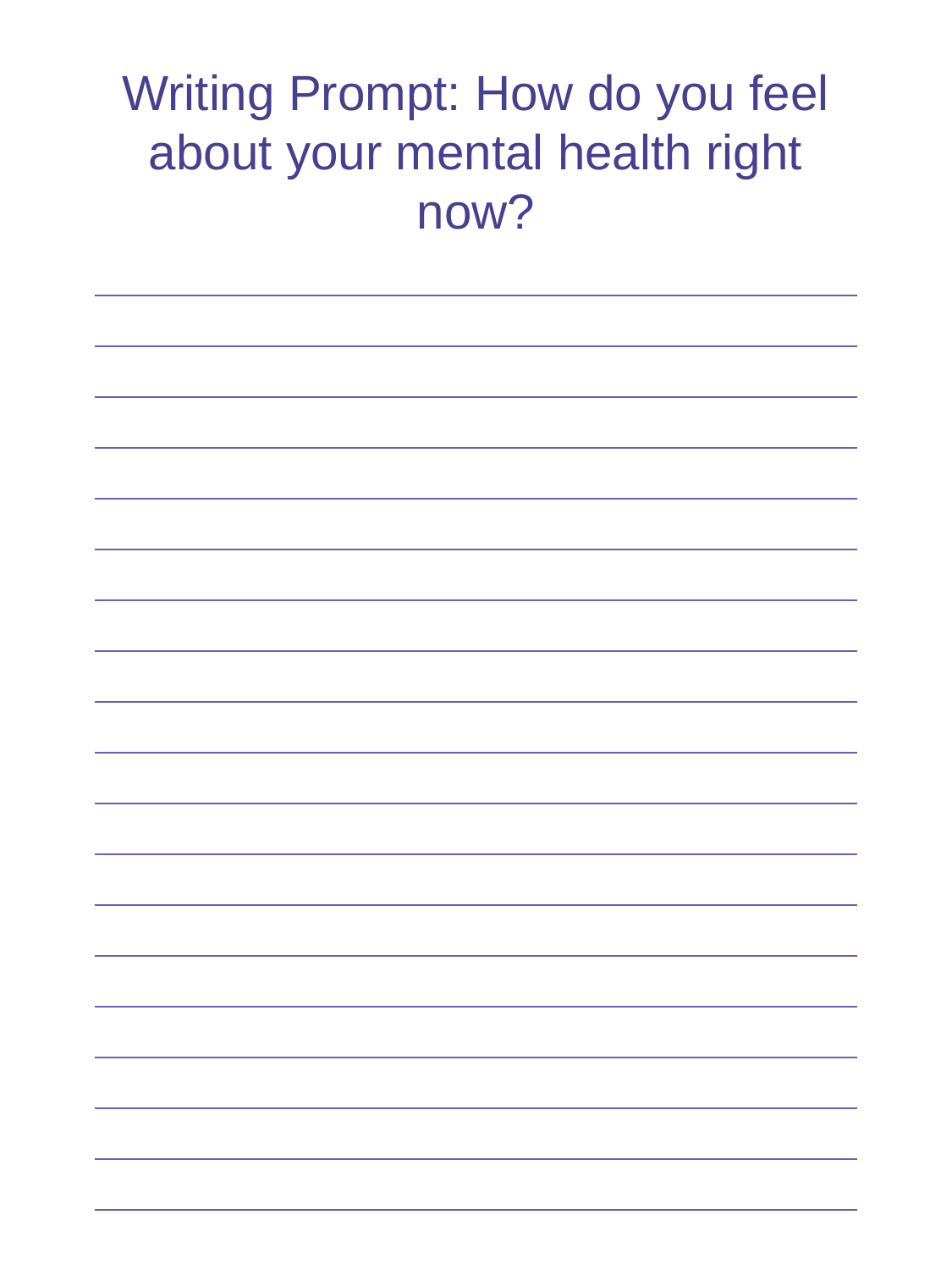

Writing Prompt: How do you feel about your mental health right now?
|  |
| --- |
|  |
|  |
|  |
|  |
|  |
|  |
|  |
|  |
|  |
|  |
|  |
|  |
|  |
|  |
|  |
|  |
|  |